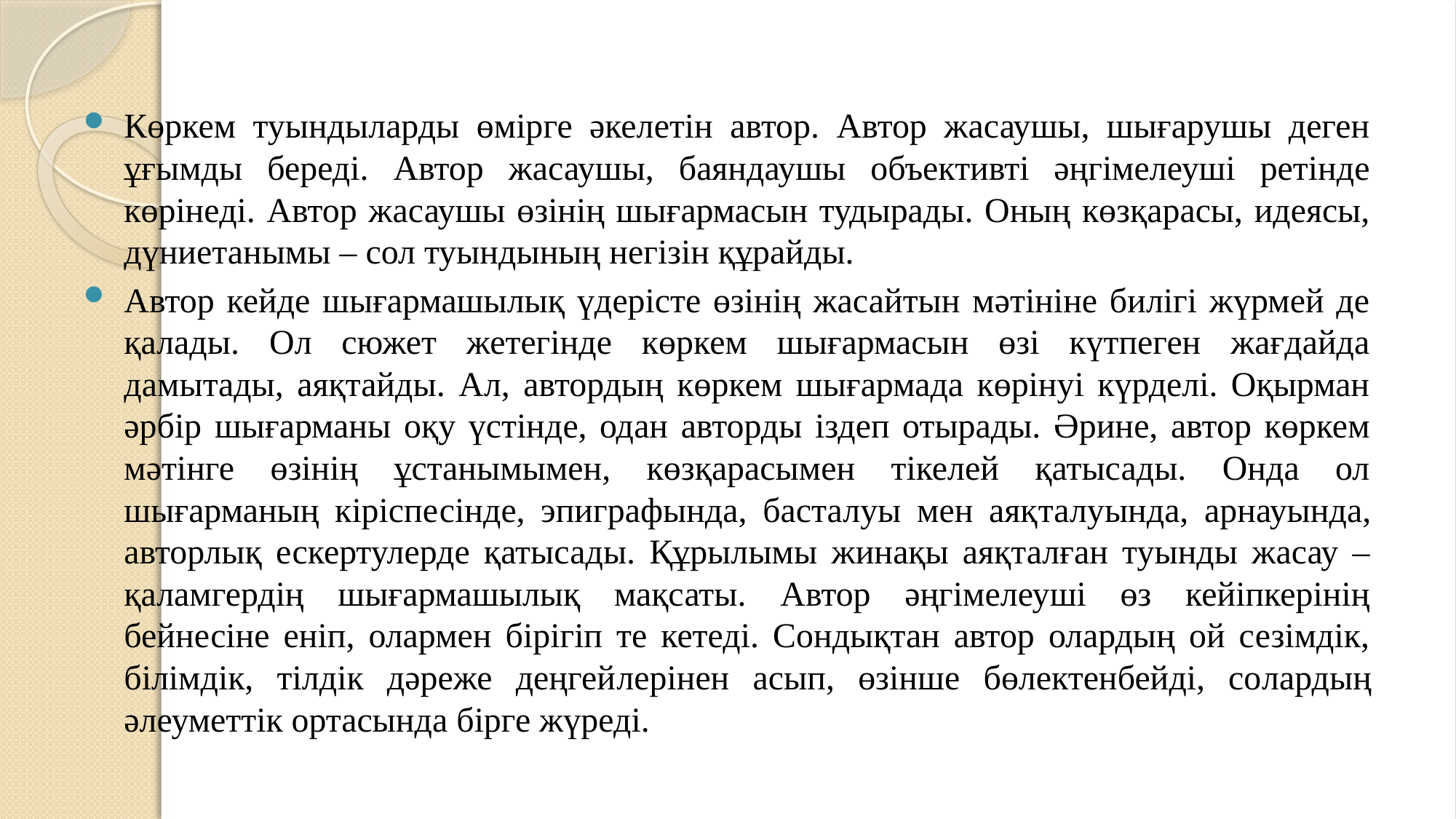

Көркем туындыларды өмірге әкелетін автор. Автор жасаушы, шығарушы деген ұғымды береді. Автор жасаушы, баяндаушы объективті әңгімелеуші ретінде көрінеді. Автор жасаушы өзінің шығармасын тудырады. Оның көзқарасы, идеясы, дүниетанымы – сол туындының негізін құрайды.
Автор кейде шығармашылық үдерісте өзінің жасайтын мәтініне билігі жүрмей де қалады. Ол сюжет жетегінде көркем шығармасын өзі күтпеген жағдайда дамытады, аяқтайды. Ал, автордың көркем шығармада көрінуі күрделі. Оқырман әрбір шығарманы оқу үстінде, одан авторды іздеп отырады. Әрине, автор көркем мәтінге өзінің ұстанымымен, көзқарасымен тікелей қатысады. Онда ол шығарманың кіріспе­сінде, эпиграфында, басталуы мен аяқ­талуында, арнауында, авторлық ескертулерде қатысады. Құрылымы жинақы аяқталған туынды жасау – қаламгердің шығармашылық мақсаты. Автор әңгімелеуші өз кейіпкерінің бейнесіне еніп, олармен бірігіп те кетеді. Сондықтан автор олардың ой сезімдік, білімдік, тілдік дәреже деңгей­лері­нен асып, өзінше бөлектенбейді, со­лар­дың әлеуметтік ортасында бірге жүреді.